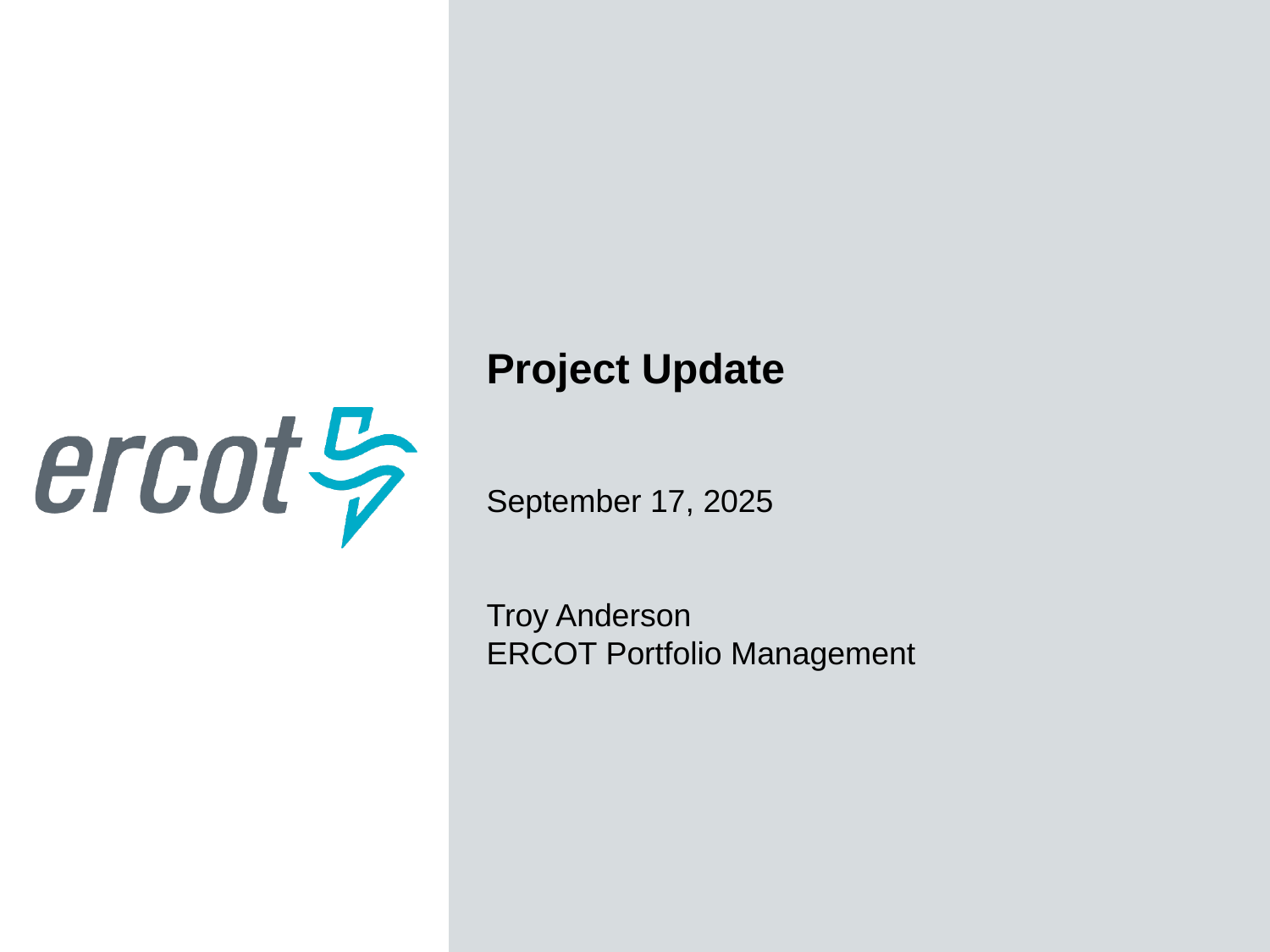

Project Update

September 17, 2025

Troy Anderson
ERCOT Portfolio Management